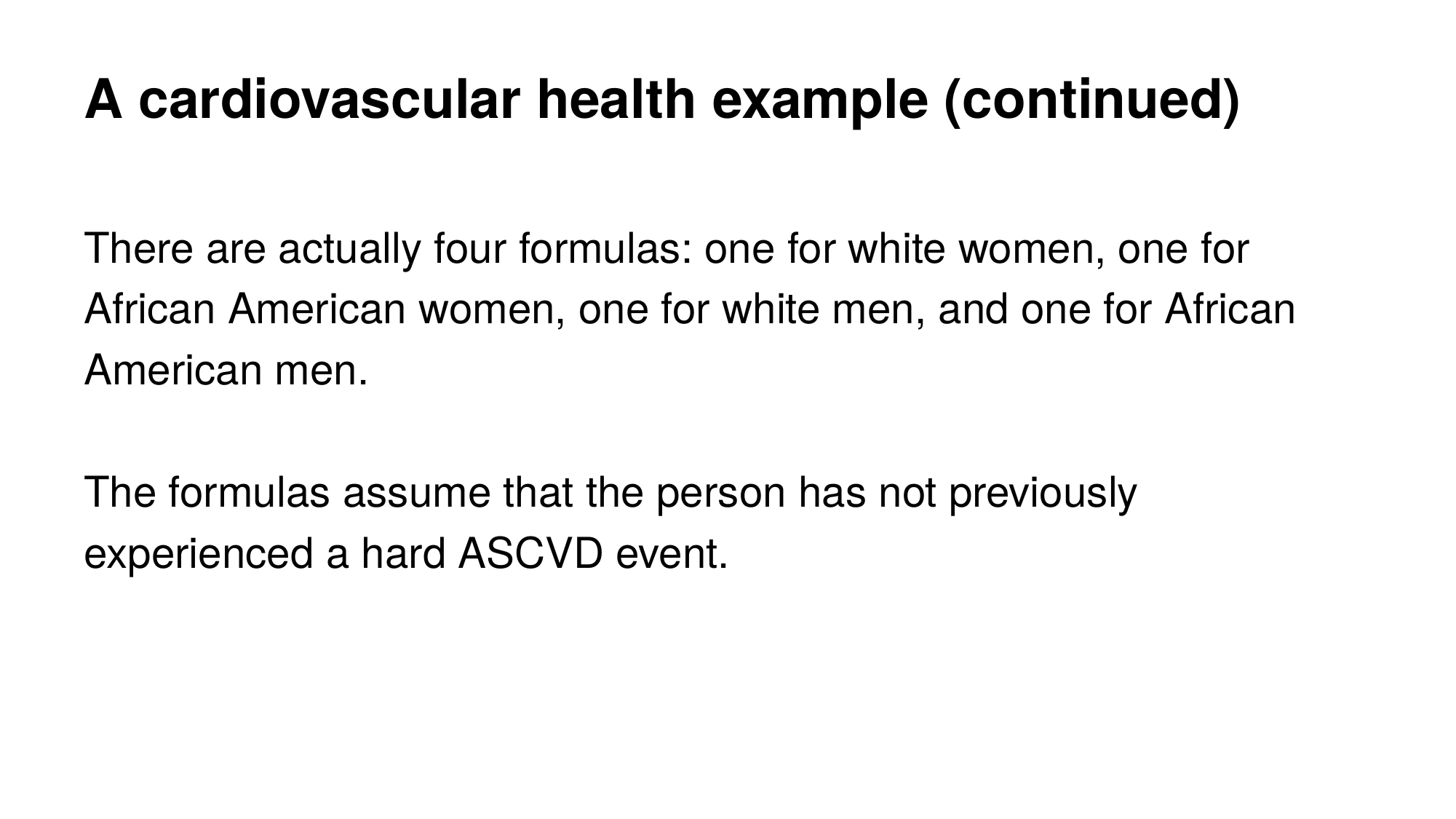

# A cardiovascular health example (continued)
There are actually four formulas: one for white women, one for African American women, one for white men, and one for African American men.

The formulas assume that the person has not previously experienced a hard ASCVD event.